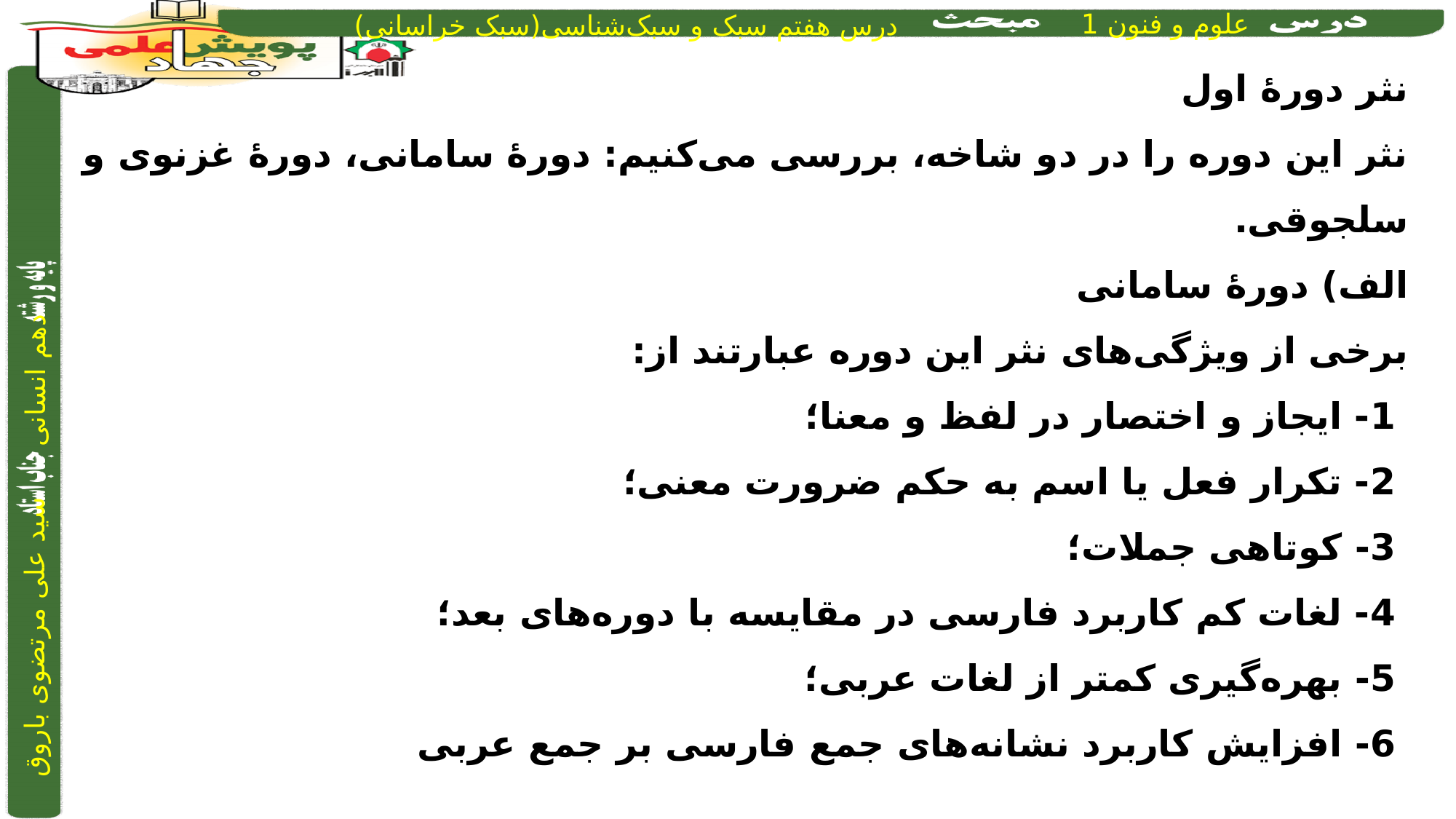

نثر دورۀ اول
نثر این دوره را در دو شاخه، بررسی می‌کنیم: دورۀ سامانی، دورۀ غزنوی و سلجوقی.
الف) دورۀ سامانی
برخی از ویژگی‌های نثر این دوره عبارتند از:
 1- ایجاز و اختصار در لفظ و معنا؛
 2- تکرار فعل یا اسم به حکم ضرورت معنی؛
 3- کوتاهی جملات؛
 4- لغات کم کاربرد فارسی در مقایسه با دوره‌های بعد؛
 5- بهره‌گیری کمتر از لغات عربی؛
 6- افزایش کاربرد نشانه‌های جمع فارسی بر جمع عربی